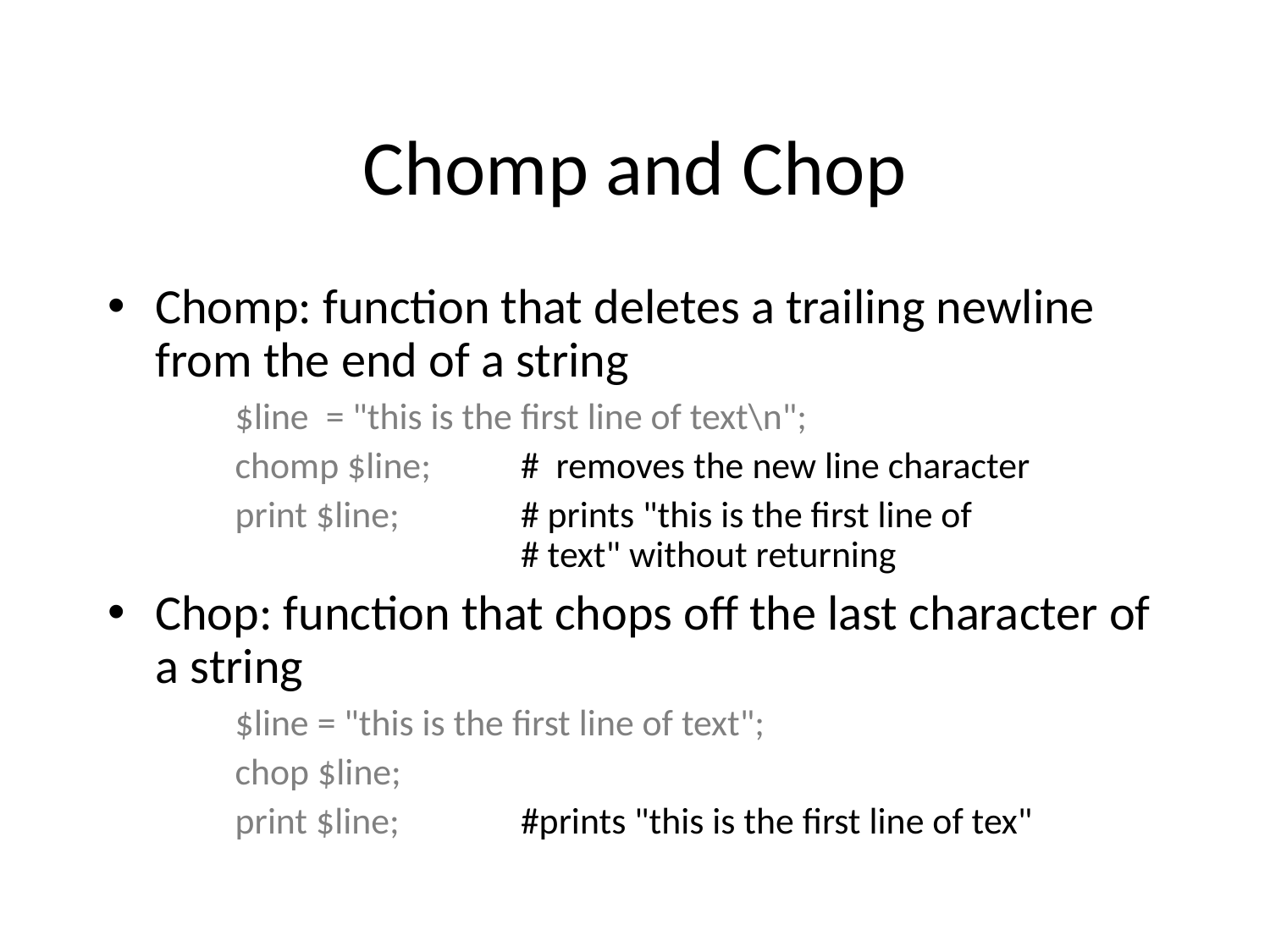

# Chomp and Chop
Chomp: function that deletes a trailing newline from the end of a string
$line  = "this is the first line of text\n";
chomp $line;  	#  removes the new line character
print $line;      	# prints "this is the first line of 		     		# text" without returning
Chop: function that chops off the last character of a string
$line = "this is the first line of text";
chop $line;
print $line;      	#prints "this is the first line of tex"